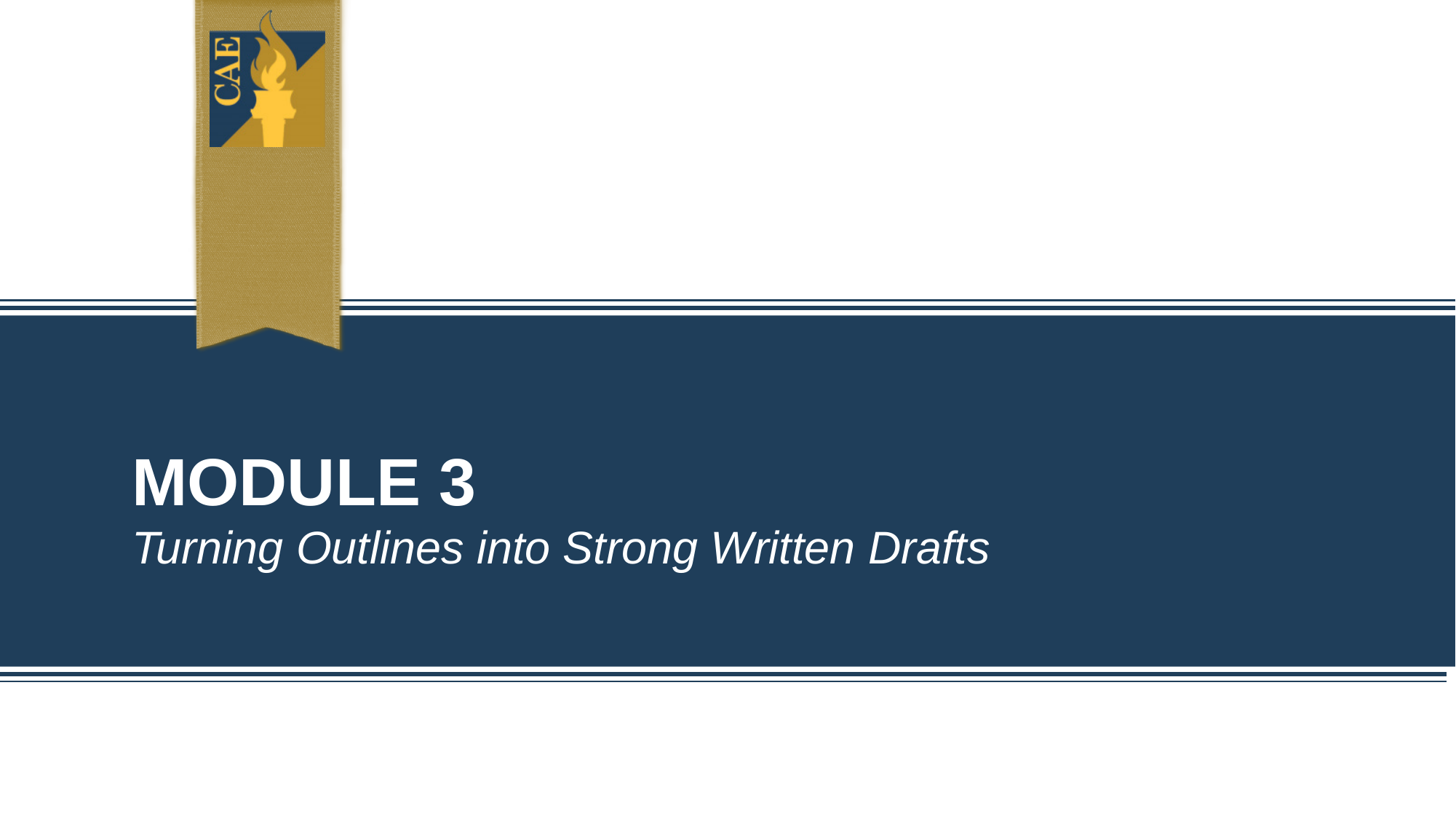

# Module 3
Turning Outlines into Strong Written Drafts